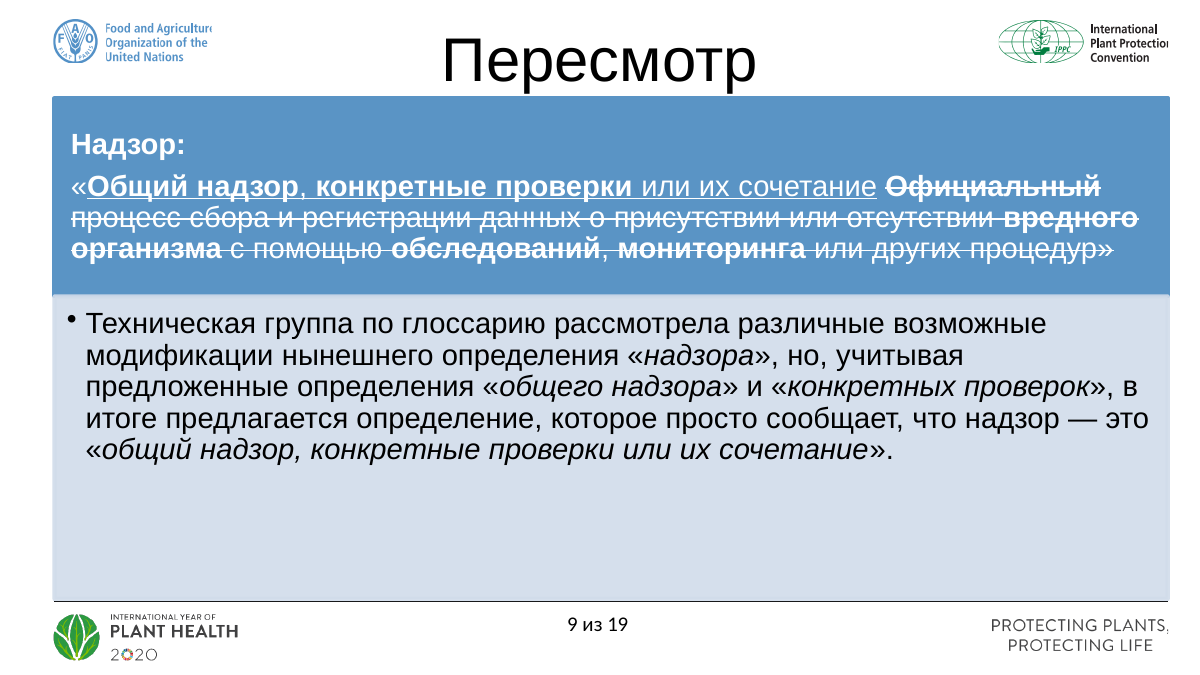

Пересмотр
Надзор:
«Общий надзор, конкретные проверки или их сочетание Официальный процесс сбора и регистрации данных о присутствии или отсутствии вредного организма с помощью обследований, мониторинга или других процедур»
Техническая группа по глоссарию рассмотрела различные возможные модификации нынешнего определения «надзора», но, учитывая предложенные определения «общего надзора» и «конкретных проверок», в итоге предлагается определение, которое просто сообщает, что надзор — это «общий надзор, конкретные проверки или их сочетание».
9 из 19